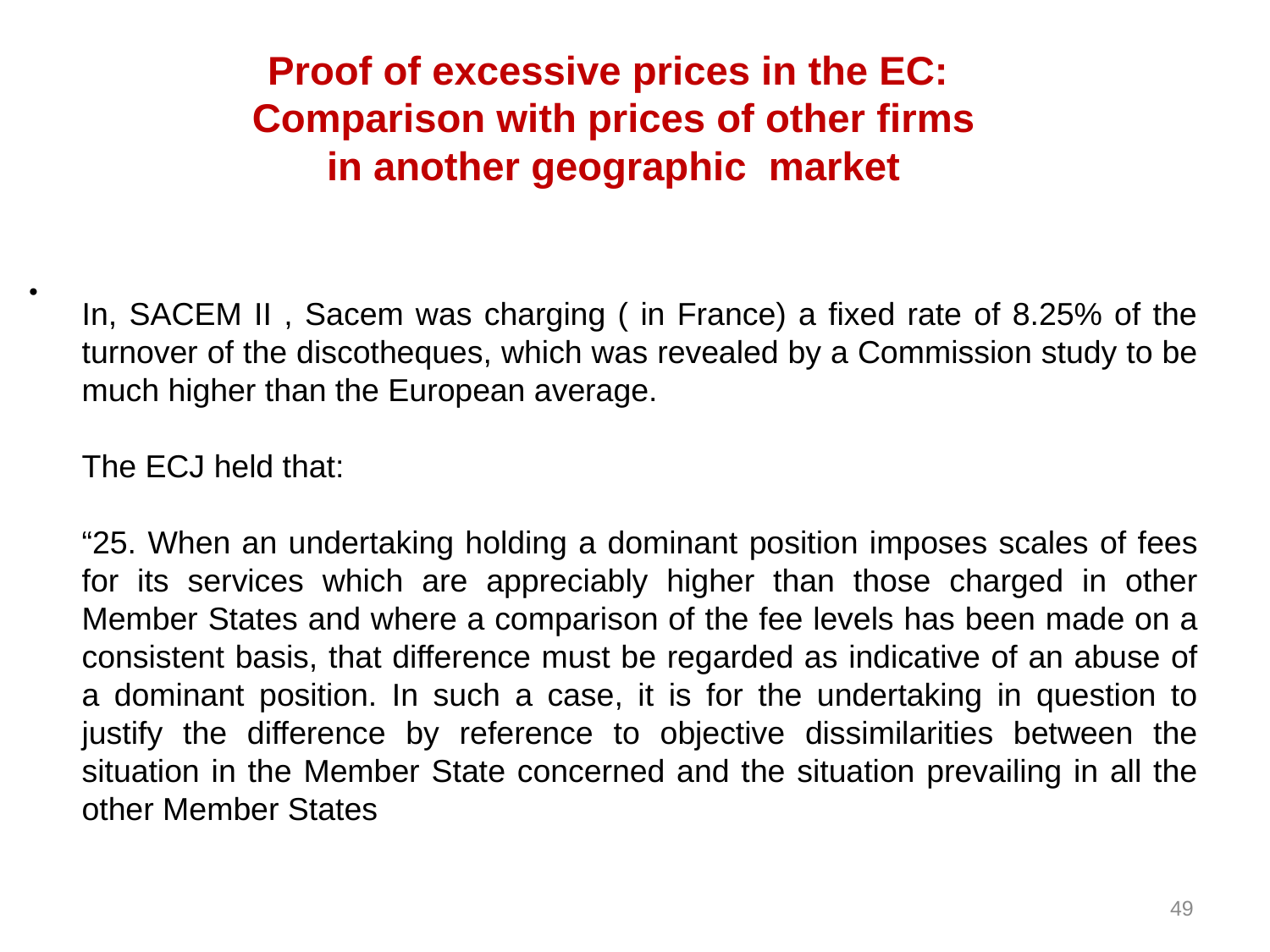

# Proof of excessive prices in the EC: Comparison with prices of other firms in another geographic  market
.
In, SACEM II , Sacem was charging ( in France) a fixed rate of 8.25% of the turnover of the discotheques, which was revealed by a Commission study to be much higher than the European average.

The ECJ held that:

“25. When an undertaking holding a dominant position imposes scales of fees for its services which are appreciably higher than those charged in other Member States and where a comparison of the fee levels has been made on a consistent basis, that difference must be regarded as indicative of an abuse of a dominant position. In such a case, it is for the undertaking in question to justify the difference by reference to objective dissimilarities between the situation in the Member State concerned and the situation prevailing in all the other Member States
49